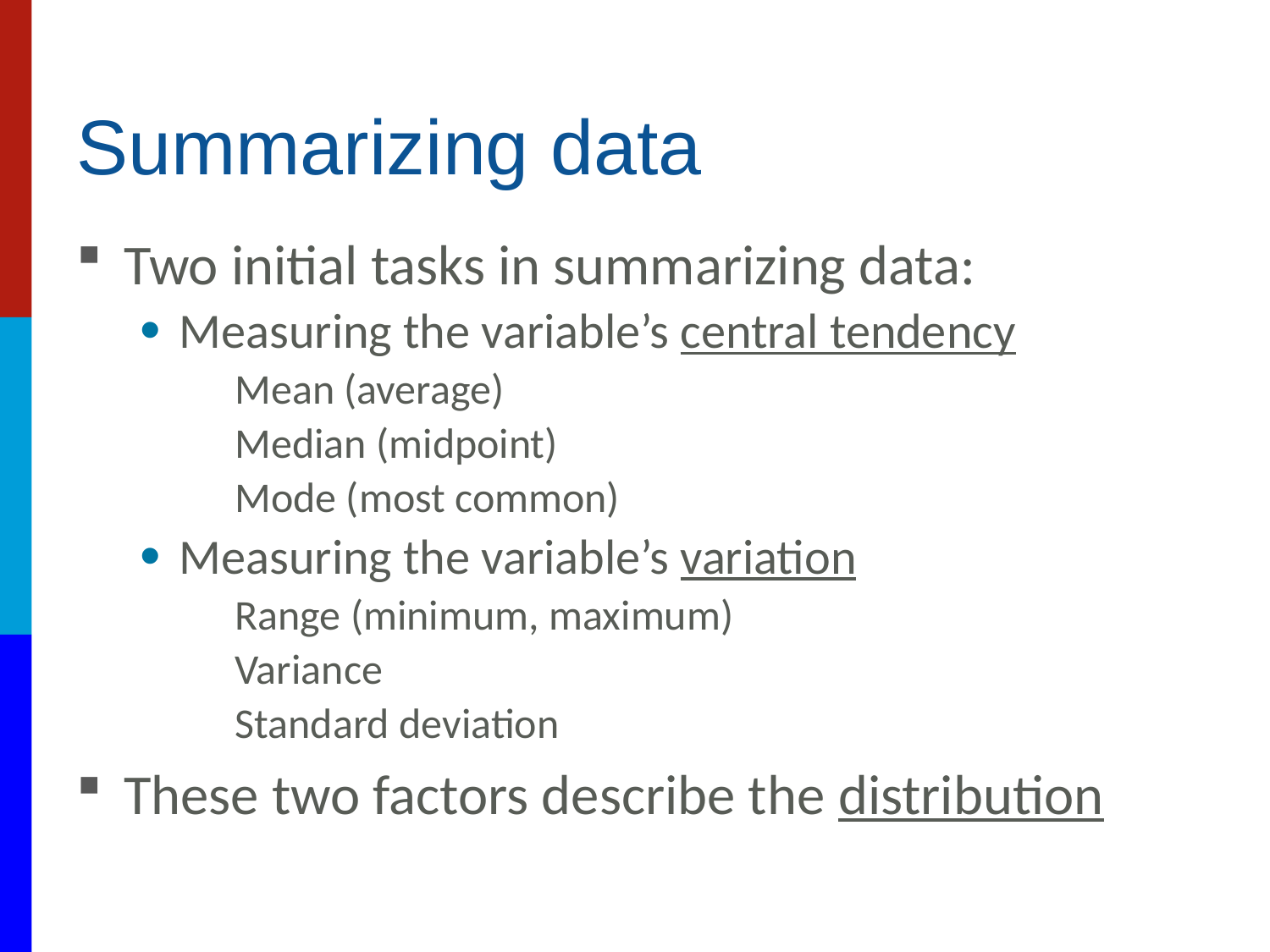

# Summarizing data
Two initial tasks in summarizing data:
Measuring the variable’s central tendency
Mean (average)
Median (midpoint)
Mode (most common)
Measuring the variable’s variation
Range (minimum, maximum)
Variance
Standard deviation
These two factors describe the distribution